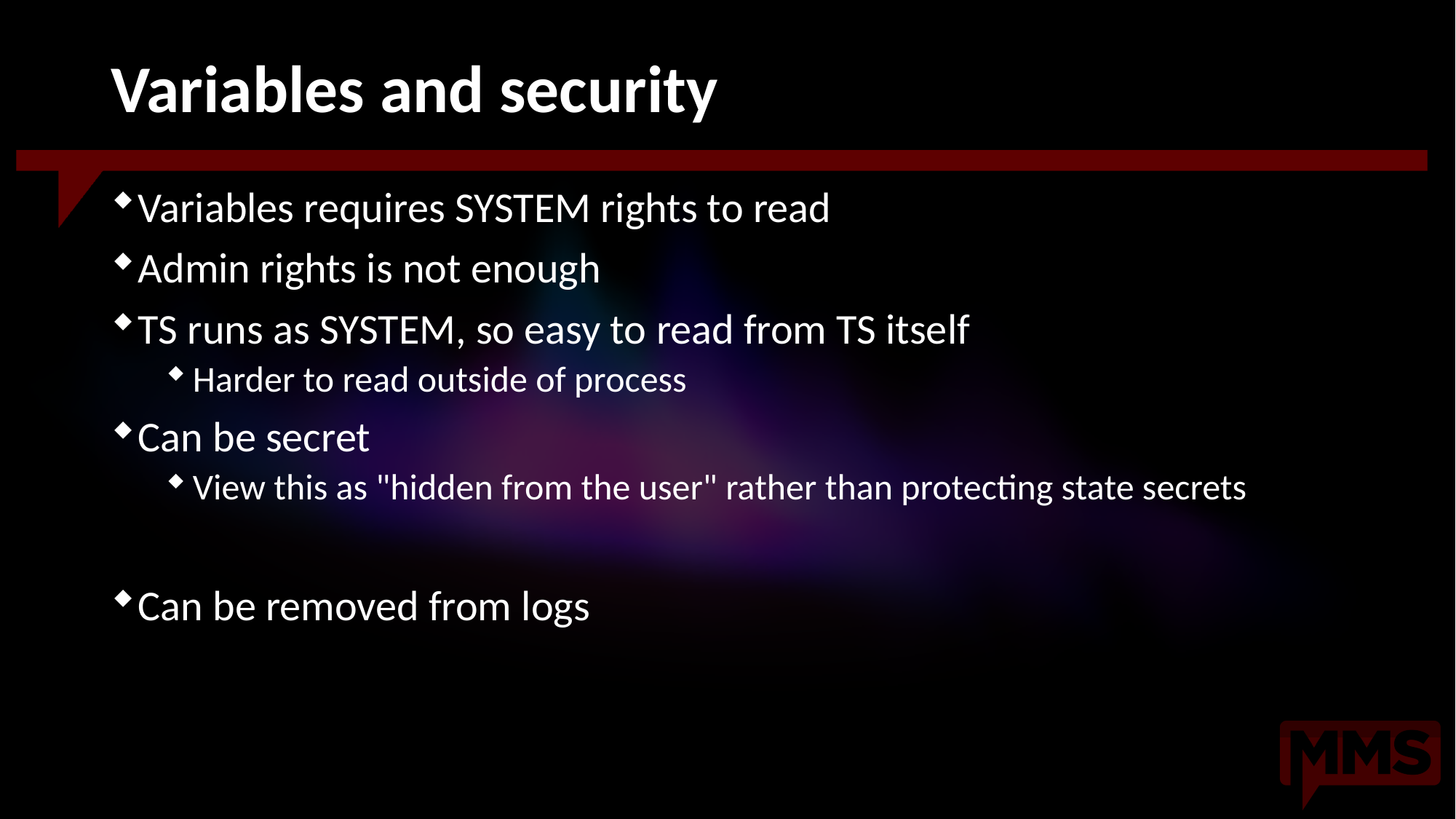

# Variables and security
Variables requires SYSTEM rights to read
Admin rights is not enough
TS runs as SYSTEM, so easy to read from TS itself
Harder to read outside of process
Can be secret
View this as "hidden from the user" rather than protecting state secrets

Can be removed from logs